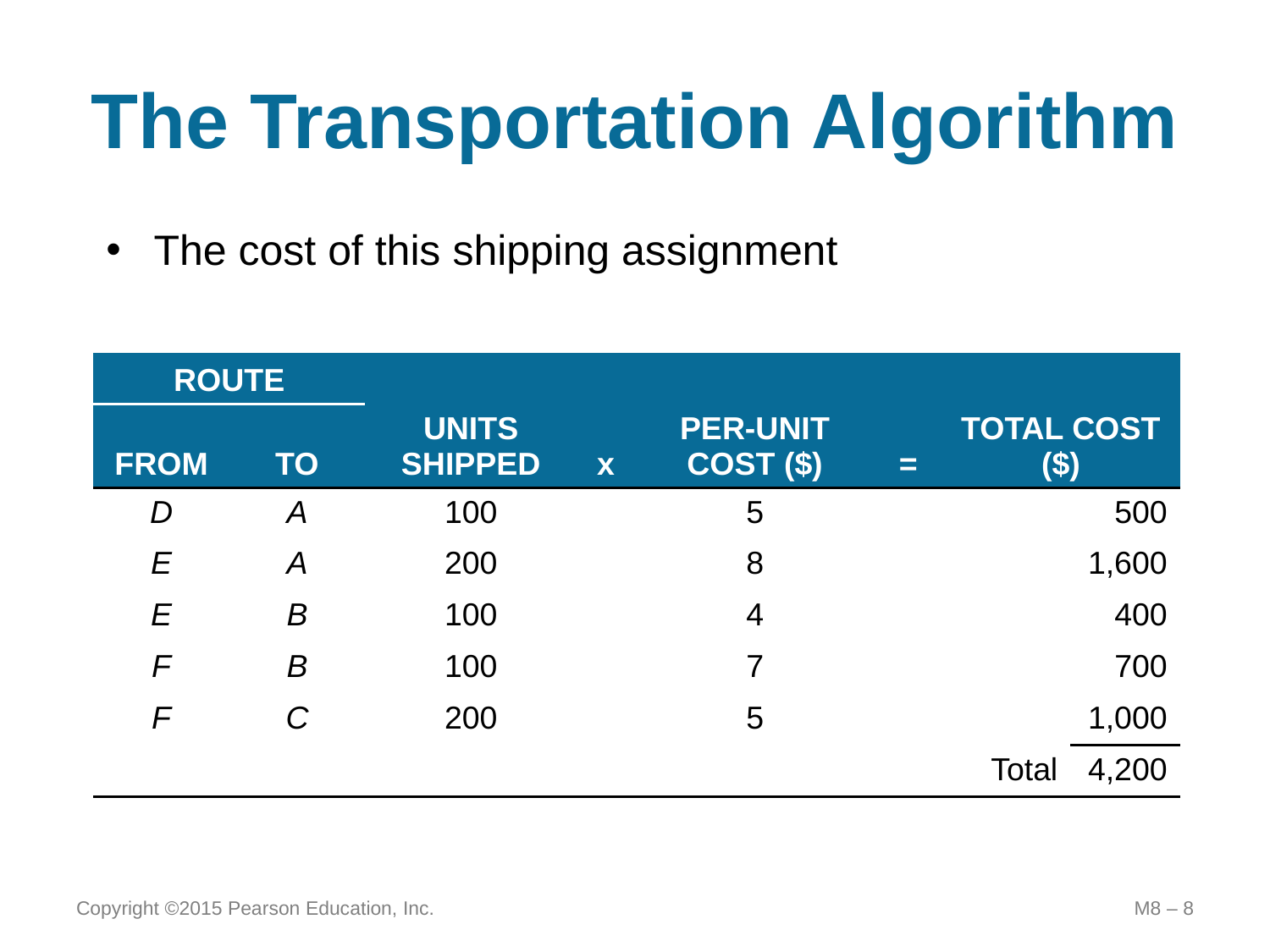

# The Transportation Algorithm
The cost of this shipping assignment
| ROUTE |  | UNITS SHIPPED |  | PER-UNIT COST ($) |  | TOTAL COST ($) |  |
| --- | --- | --- | --- | --- | --- | --- | --- |
| FROM | TO |  | x |  | = |  |  |
| D | A | 100 |  | 5 |  |  | 500 |
| E | A | 200 |  | 8 |  |  | 1,600 |
| E | B | 100 |  | 4 |  |  | 400 |
| F | B | 100 |  | 7 |  |  | 700 |
| F | C | 200 |  | 5 |  |  | 1,000 |
|  |  |  |  |  | Total |  | 4,200 |
Copyright ©2015 Pearson Education, Inc.
M8 – 8